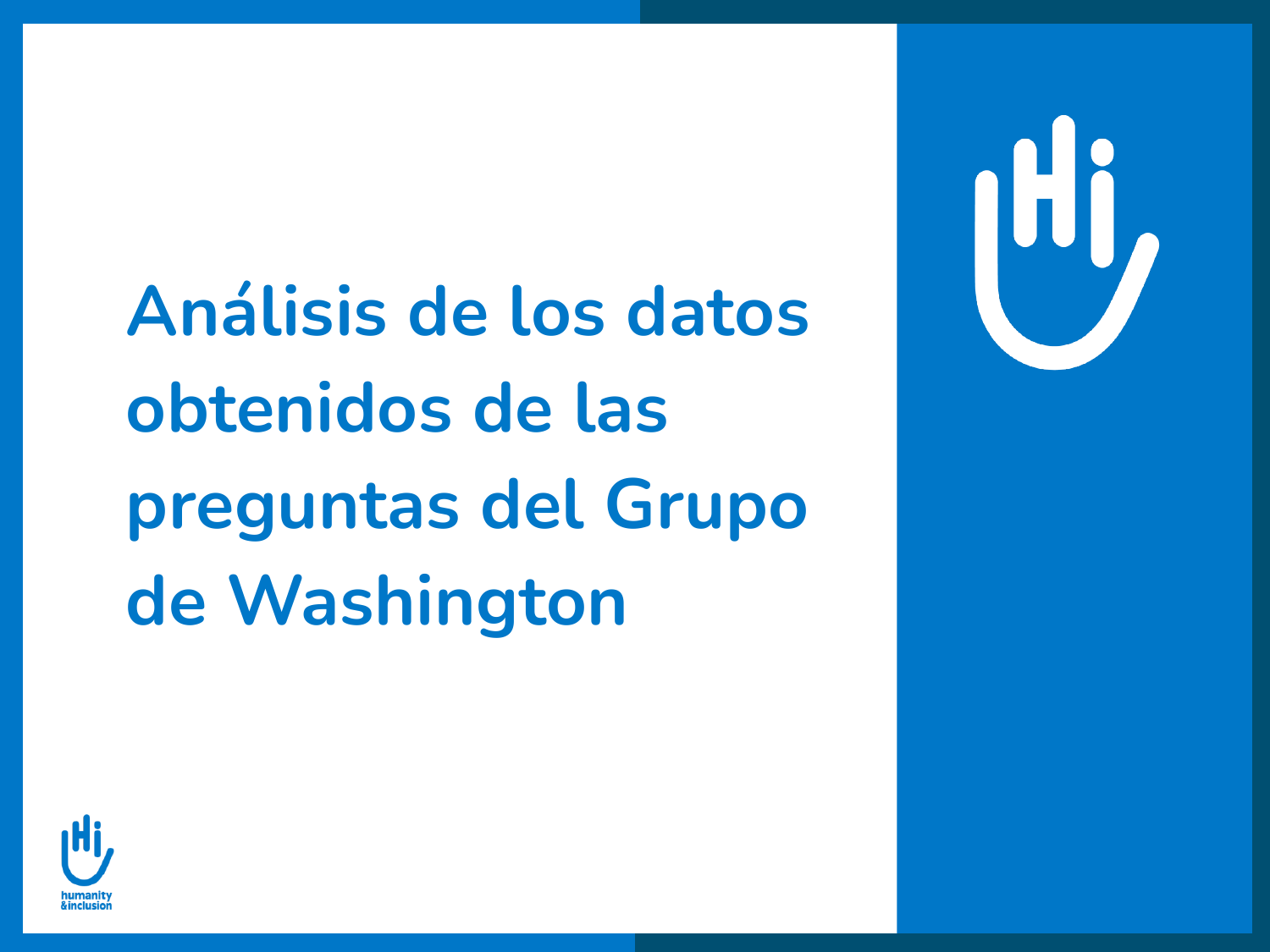

Análisis de los datos obtenidos de las preguntas del Grupo de Washington